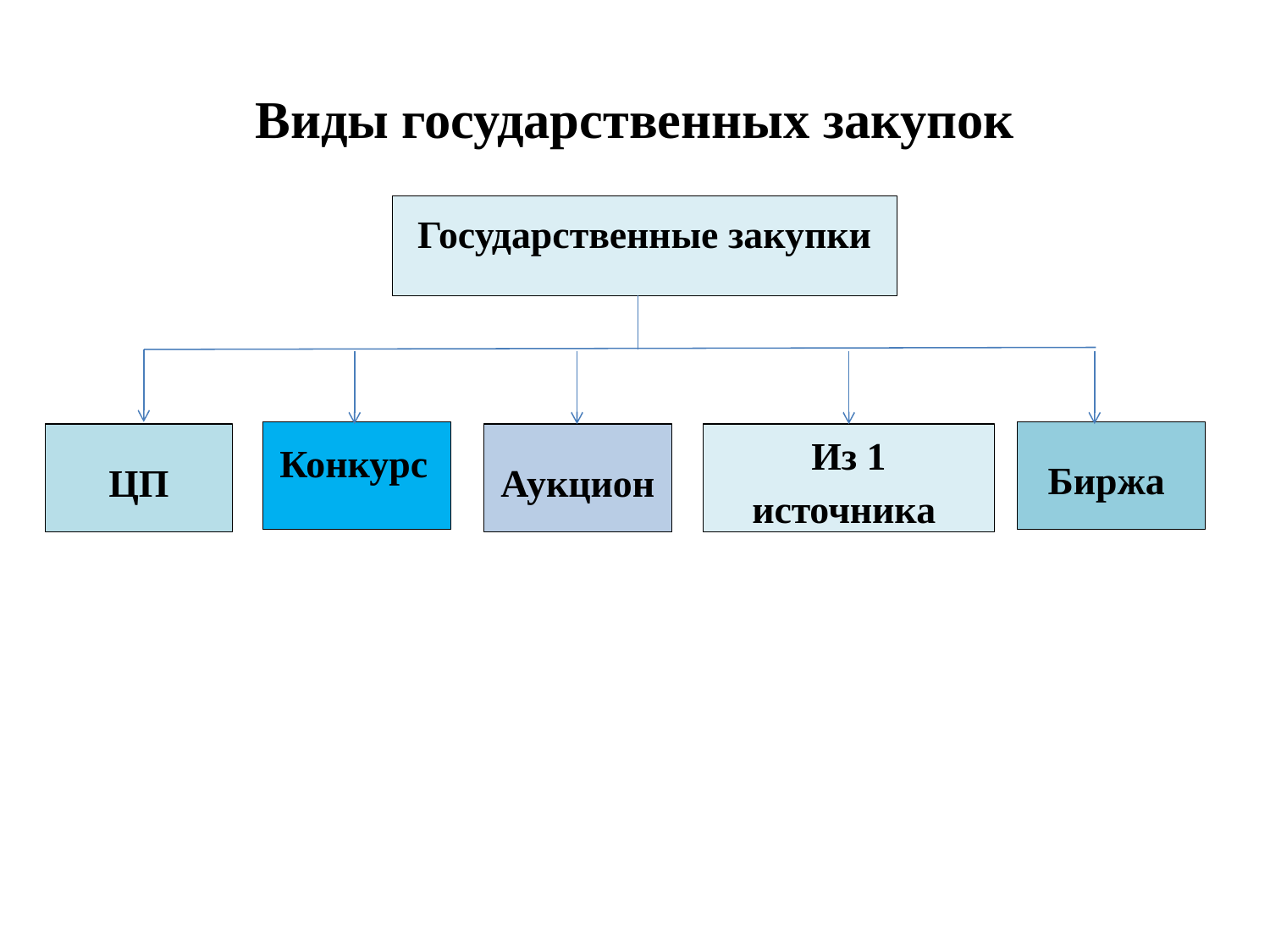

# Виды государственных закупок
Государственные закупки
Конкурс
Биржа
ЦП
Аукцион
Из 1 источника